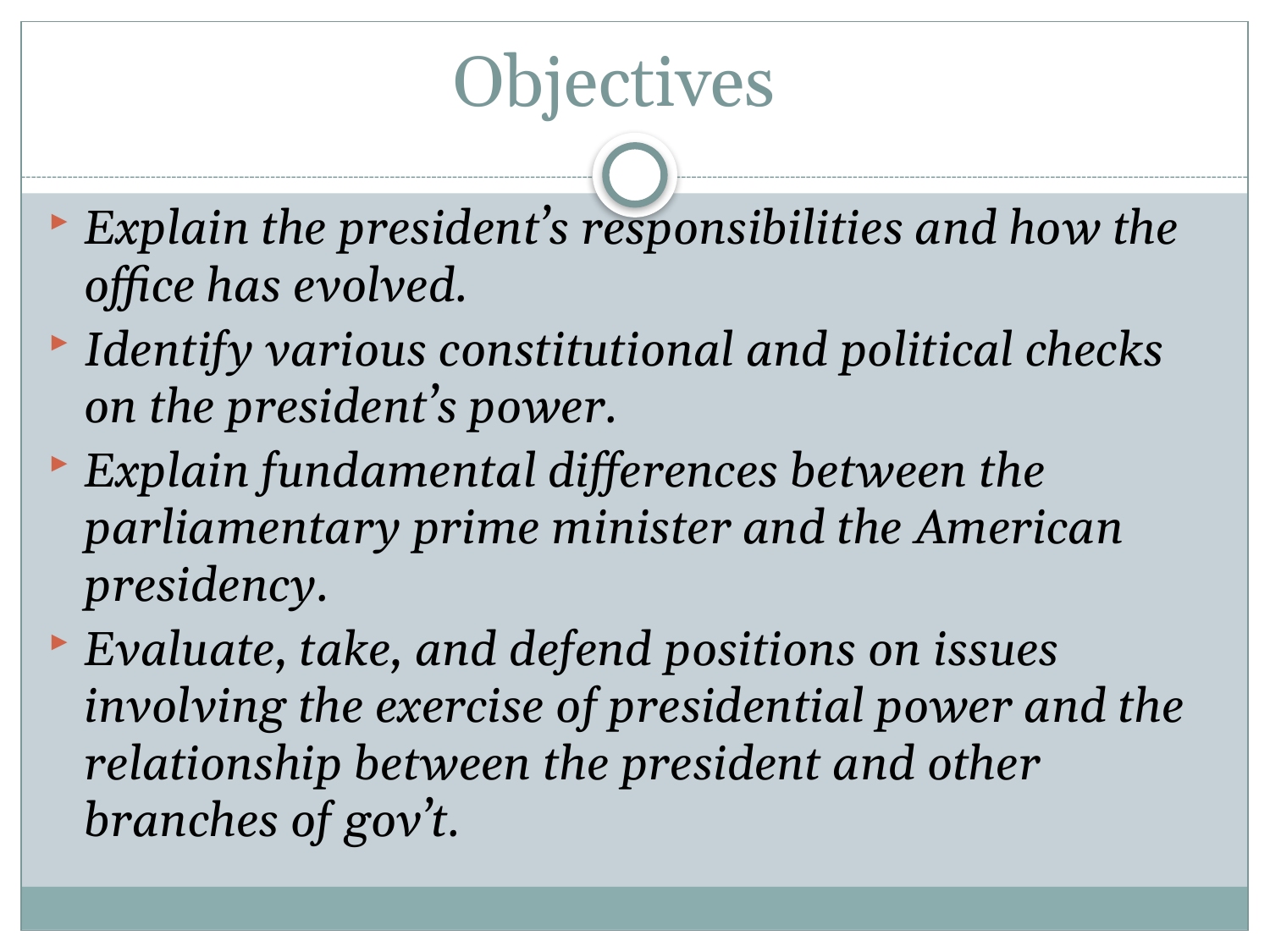

# Objectives

Explain the president’s responsibilities and how the office has evolved.
Identify various constitutional and political checks on the president’s power.
Explain fundamental differences between the parliamentary prime minister and the American presidency.
Evaluate, take, and defend positions on issues involving the exercise of presidential power and the relationship between the president and other branches of gov’t.